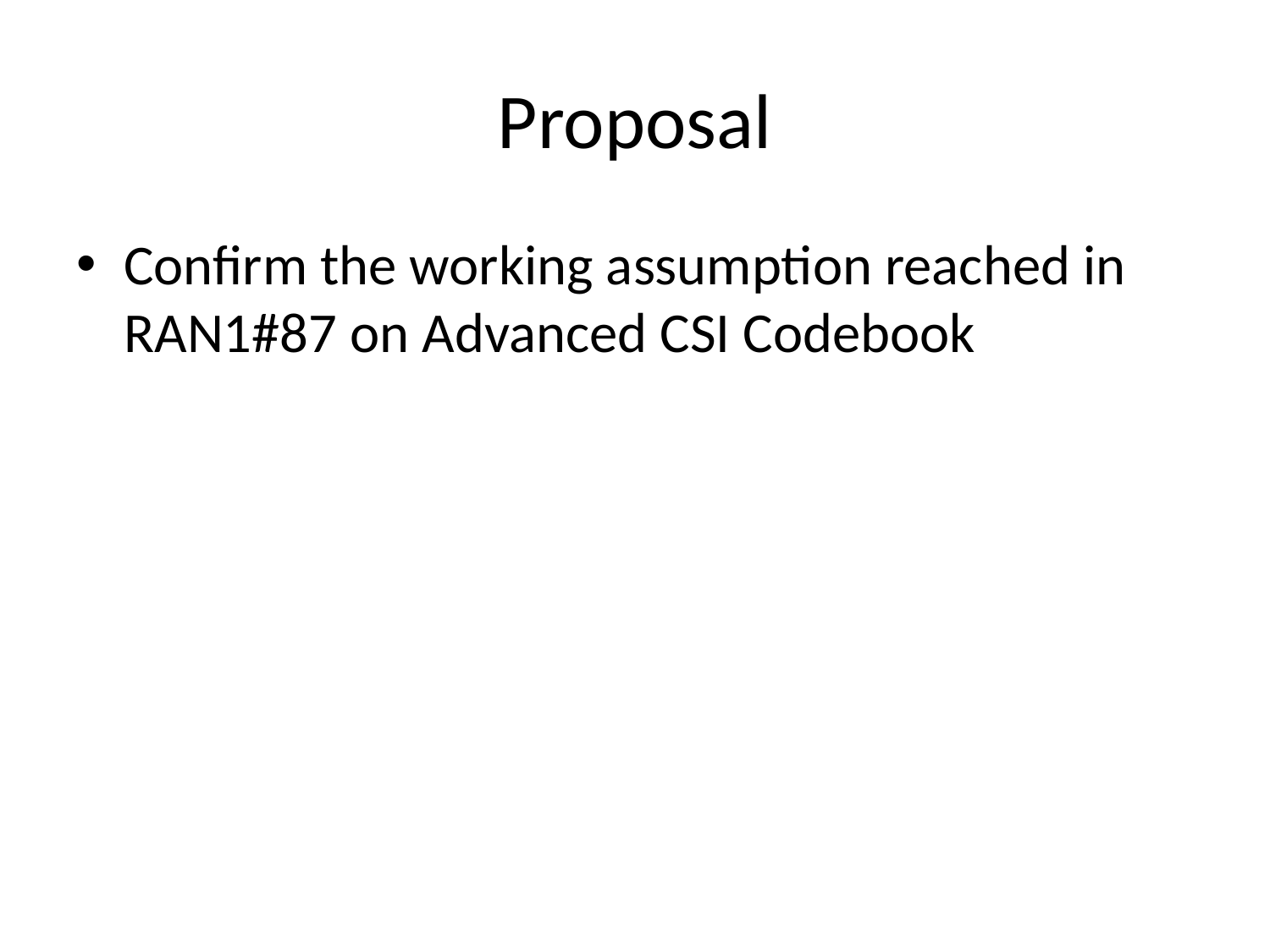

# Proposal
Confirm the working assumption reached in RAN1#87 on Advanced CSI Codebook